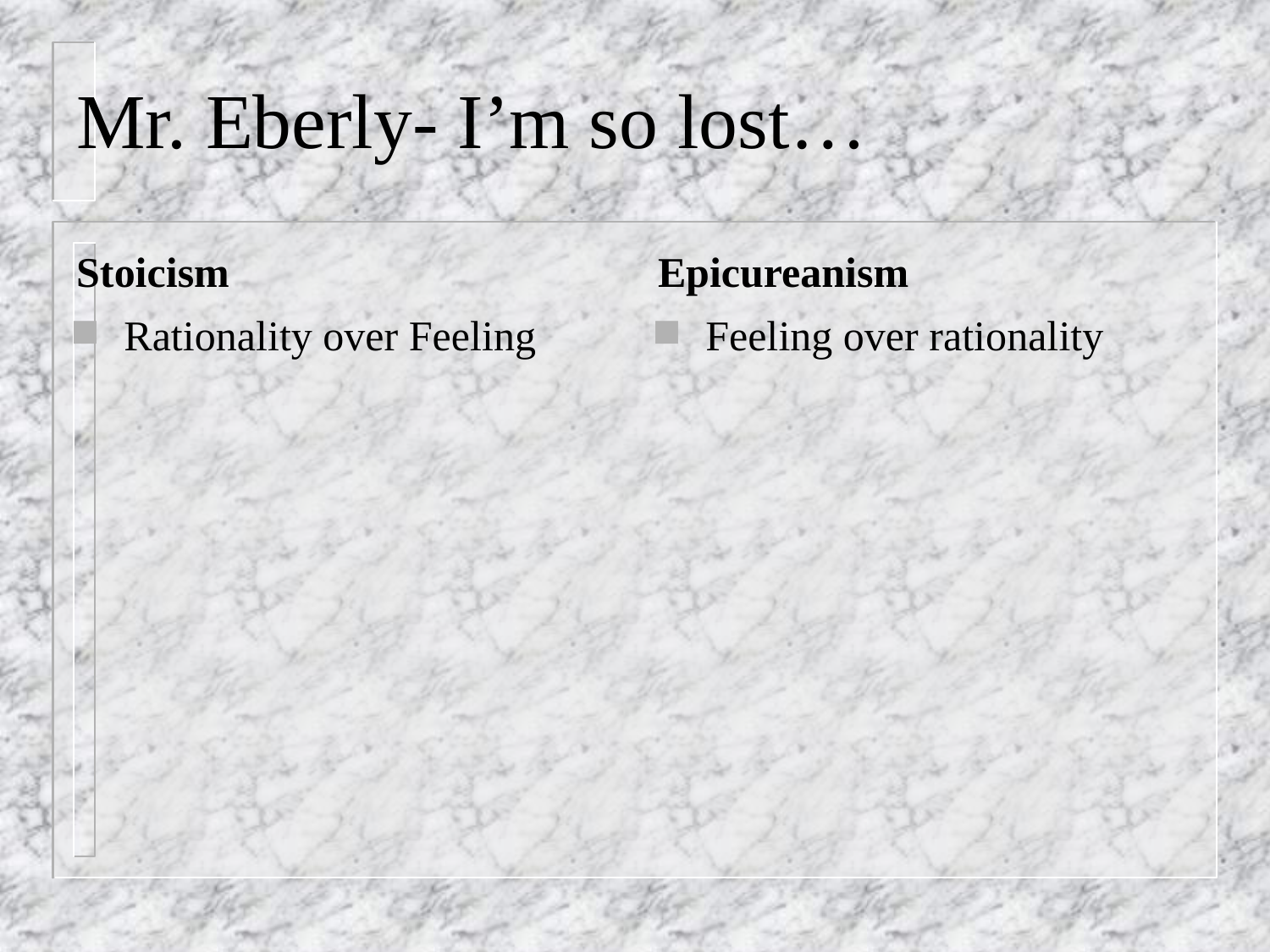

# Mr. Eberly- I’m so lost…
Stoicism
Epicureanism
Rationality over Feeling
Feeling over rationality